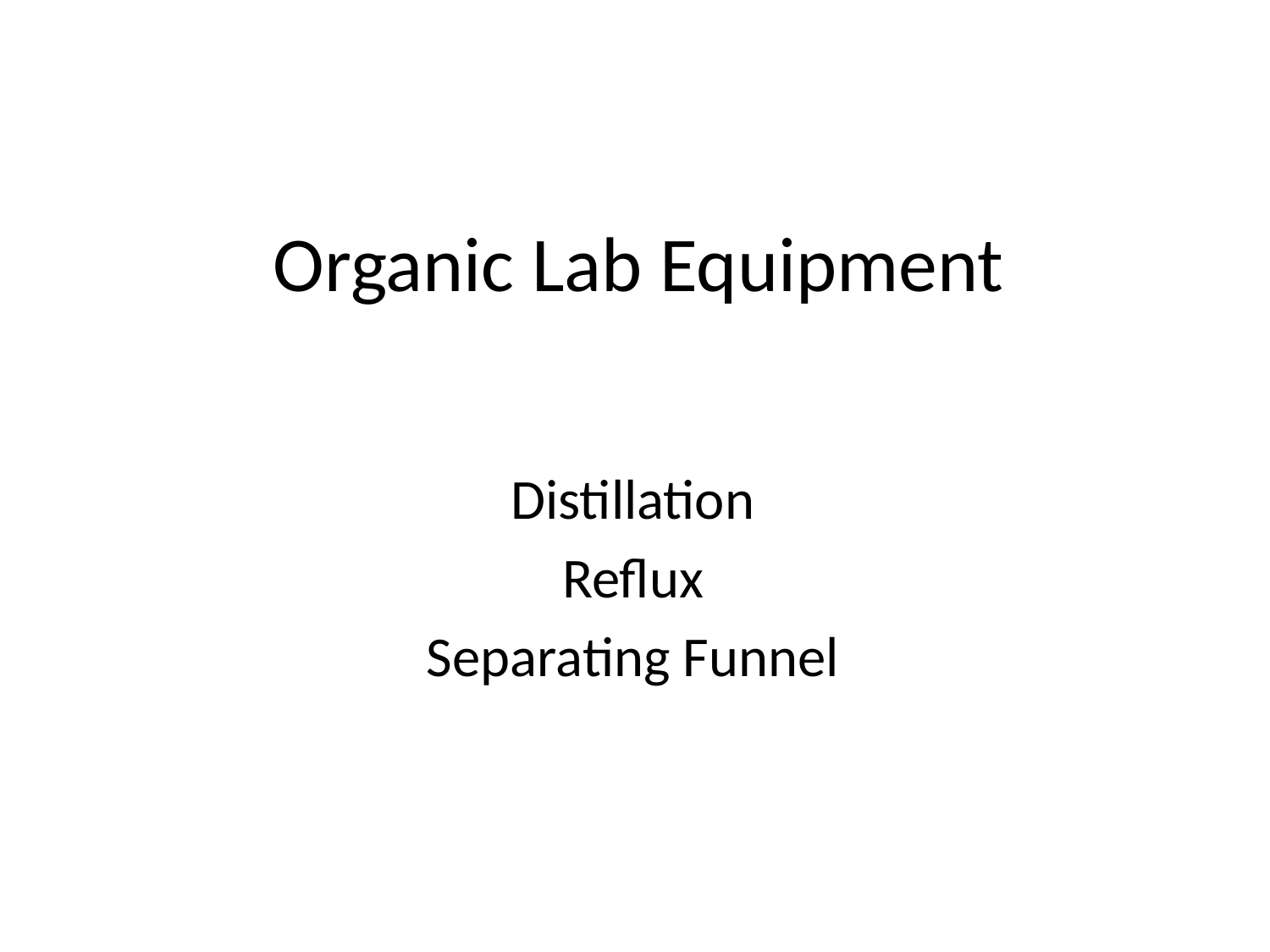

# Organic Lab Equipment
Distillation
Reflux
Separating Funnel